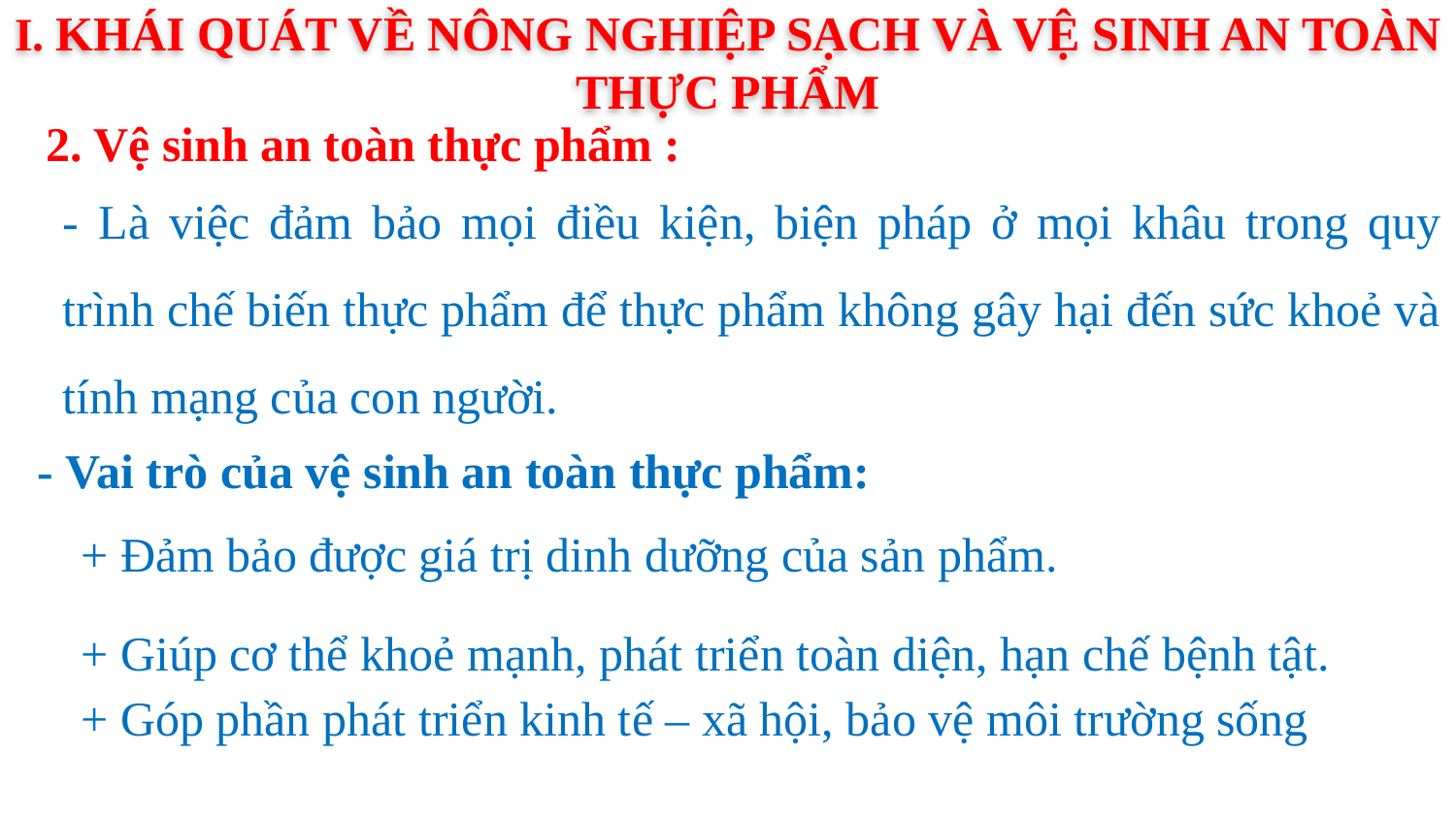

I. KHÁI QUÁT VỀ NÔNG NGHIỆP SẠCH VÀ VỆ SINH AN TOÀN THỰC PHẨM
2. Vệ sinh an toàn thực phẩm :
- Là việc đảm bảo mọi điều kiện, biện pháp ở mọi khâu trong quy trình chế biến thực phẩm để thực phẩm không gây hại đến sức khoẻ và tính mạng của con người.
- Vai trò của vệ sinh an toàn thực phẩm:
+ Đảm bảo được giá trị dinh dưỡng của sản phẩm.
+ Giúp cơ thể khoẻ mạnh, phát triển toàn diện, hạn chế bệnh tật.
+ Góp phần phát triển kinh tế – xã hội, bảo vệ môi trường sống